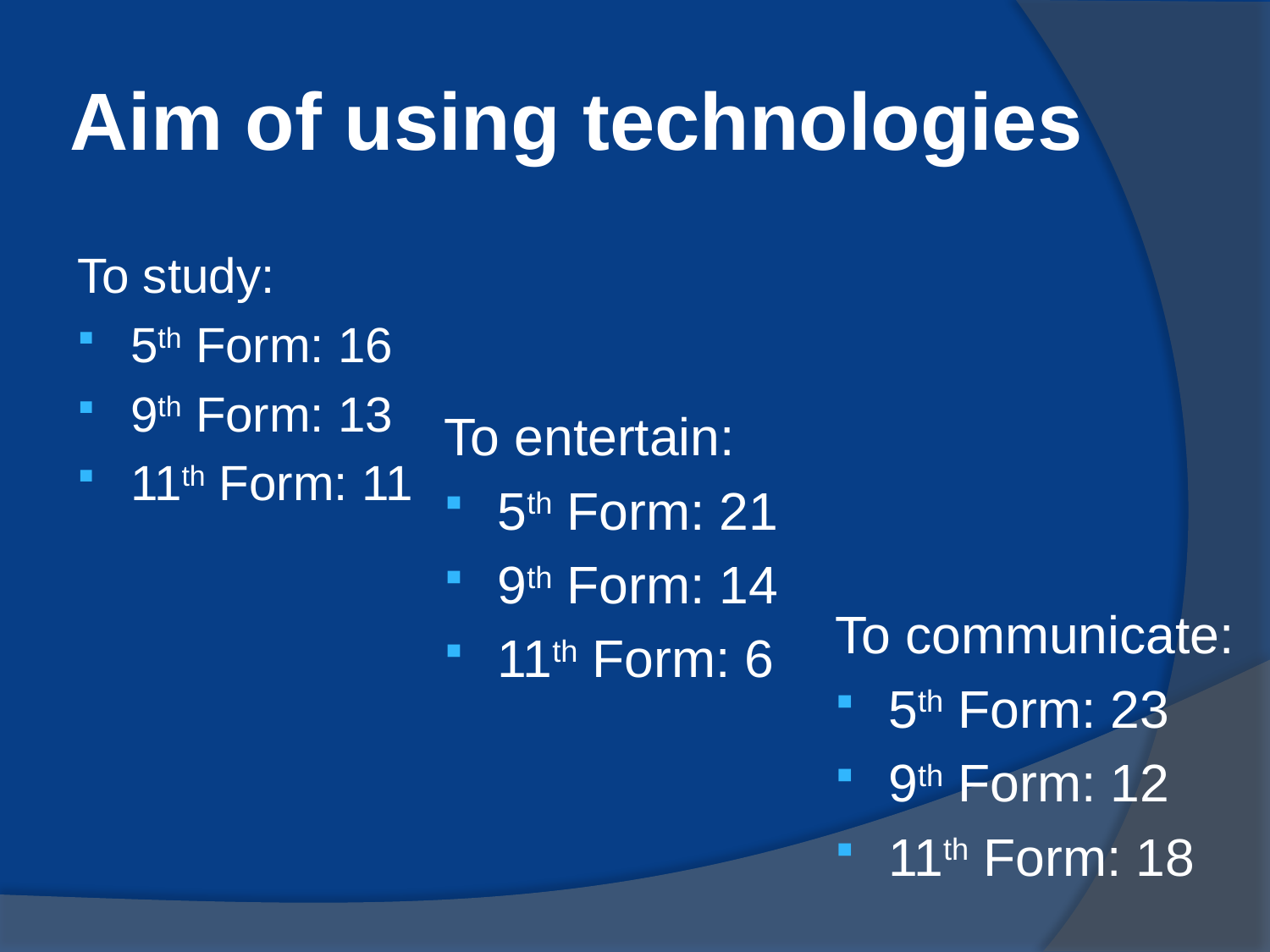

# Aim of using technologies
To study:
5th Form: 16
9th Form: 13
11th Form: 11

To entertain:
5th Form: 21
9th Form: 14
11th Form: 6

To communicate:
5th Form: 23
9th Form: 12
11th Form: 18